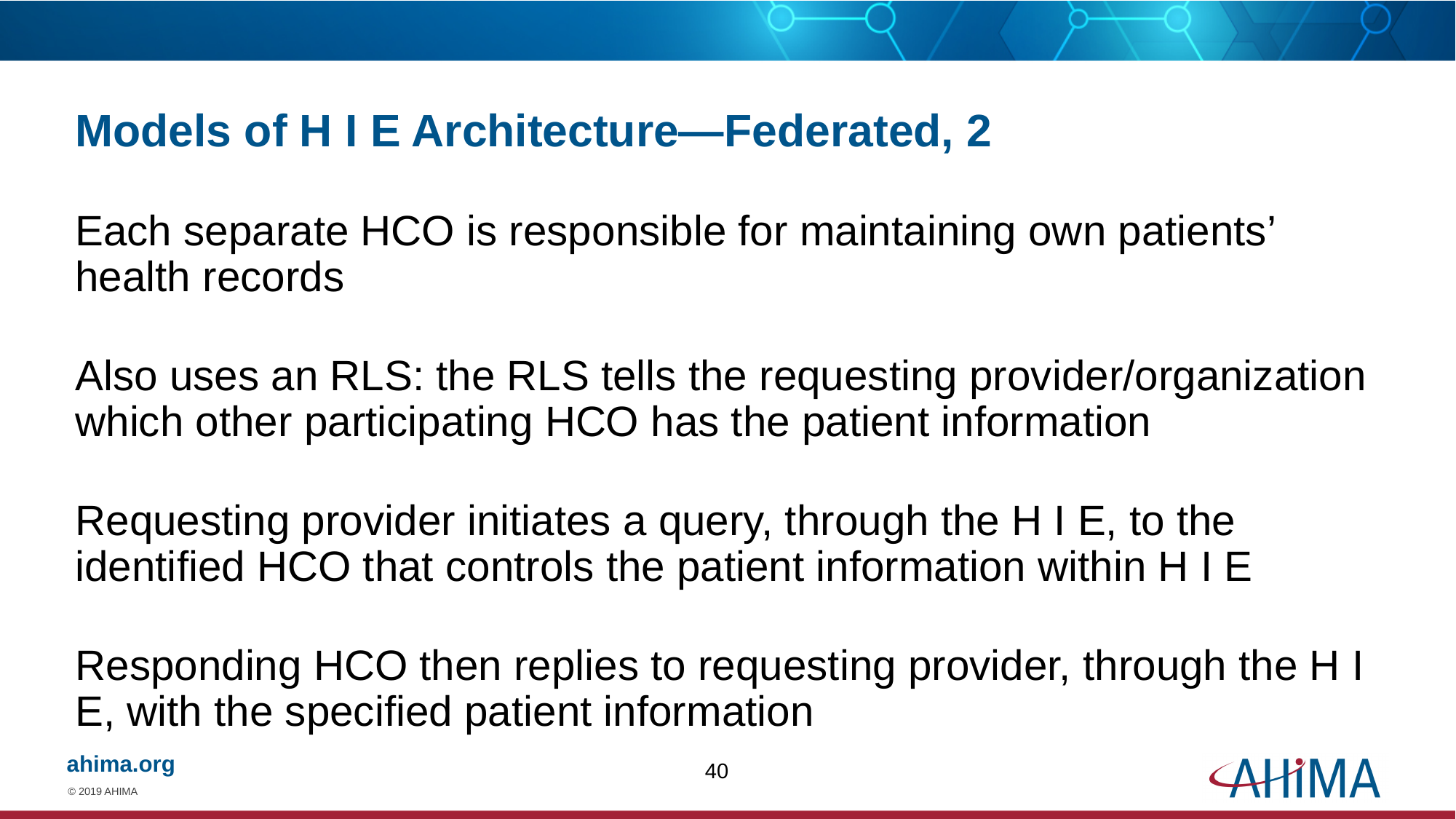

# Models of H I E Architecture—Federated, 2
Each separate HCO is responsible for maintaining own patients’ health records

Also uses an RLS: the RLS tells the requesting provider/organization which other participating HCO has the patient information

Requesting provider initiates a query, through the H I E, to the identified HCO that controls the patient information within H I E

Responding HCO then replies to requesting provider, through the H I E, with the specified patient information